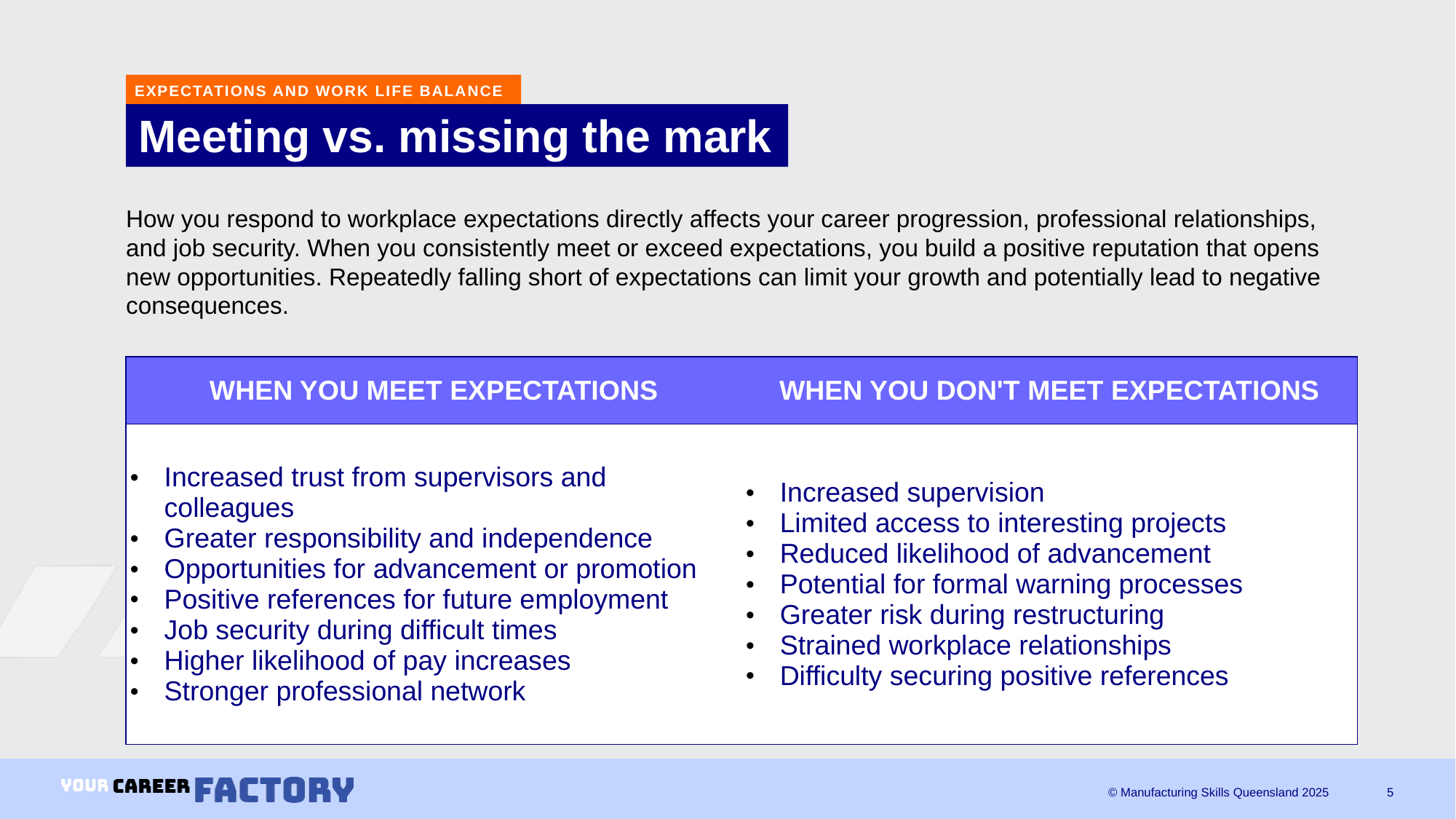

EXPECTATIONS AND WORK LIFE BALANCE
# Meeting vs. missing the mark
How you respond to workplace expectations directly affects your career progression, professional relationships, and job security. When you consistently meet or exceed expectations, you build a positive reputation that opens new opportunities. Repeatedly falling short of expectations can limit your growth and potentially lead to negative consequences.
| WHEN YOU MEET EXPECTATIONS | WHEN YOU DON'T MEET EXPECTATIONS |
| --- | --- |
| Increased trust from supervisors and colleagues Greater responsibility and independence Opportunities for advancement or promotion Positive references for future employment Job security during difficult times Higher likelihood of pay increases Stronger professional network | Increased supervision Limited access to interesting projects Reduced likelihood of advancement Potential for formal warning processes Greater risk during restructuring Strained workplace relationships Difficulty securing positive references |